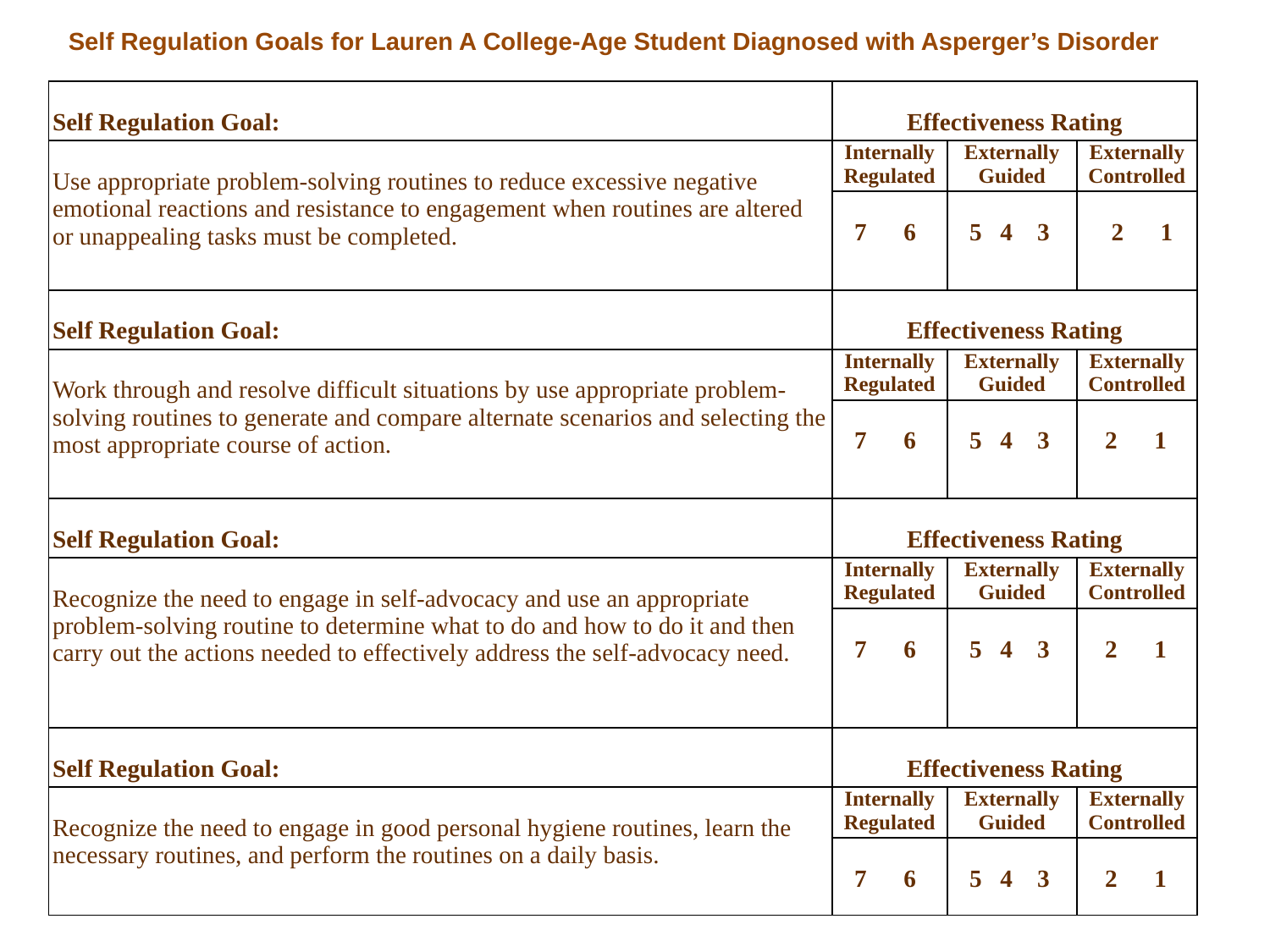

Self Regulation Goals for Lauren A College-Age Student Diagnosed with Asperger’s Disorder
| Self Regulation Goal: | Effectiveness Rating |  |  |
| --- | --- | --- | --- |
| Use appropriate problem-solving routines to reduce excessive negative emotional reactions and resistance to engagement when routines are altered or unappealing tasks must be completed. | Internally Regulated | Externally Guided | Externally Controlled |
|  | 7 6 | 5 4 3 | 2 1 |
| Self Regulation Goal: | Effectiveness Rating |  |  |
| Work through and resolve difficult situations by use appropriate problem-solving routines to generate and compare alternate scenarios and selecting the most appropriate course of action. | Internally Regulated | Externally Guided | Externally Controlled |
|  | 7 6 | 5 4 3 | 2 1 |
| Self Regulation Goal: | Effectiveness Rating |  |  |
| Recognize the need to engage in self-advocacy and use an appropriate problem-solving routine to determine what to do and how to do it and then carry out the actions needed to effectively address the self-advocacy need. | Internally Regulated | Externally Guided | Externally Controlled |
|  | 7 6 | 5 4 3 | 2 1 |
| Self Regulation Goal: | Effectiveness Rating |  |  |
| Recognize the need to engage in good personal hygiene routines, learn the necessary routines, and perform the routines on a daily basis. | Internally Regulated | Externally Guided | Externally Controlled |
|  | 7 6 | 5 4 3 | 2 1 |